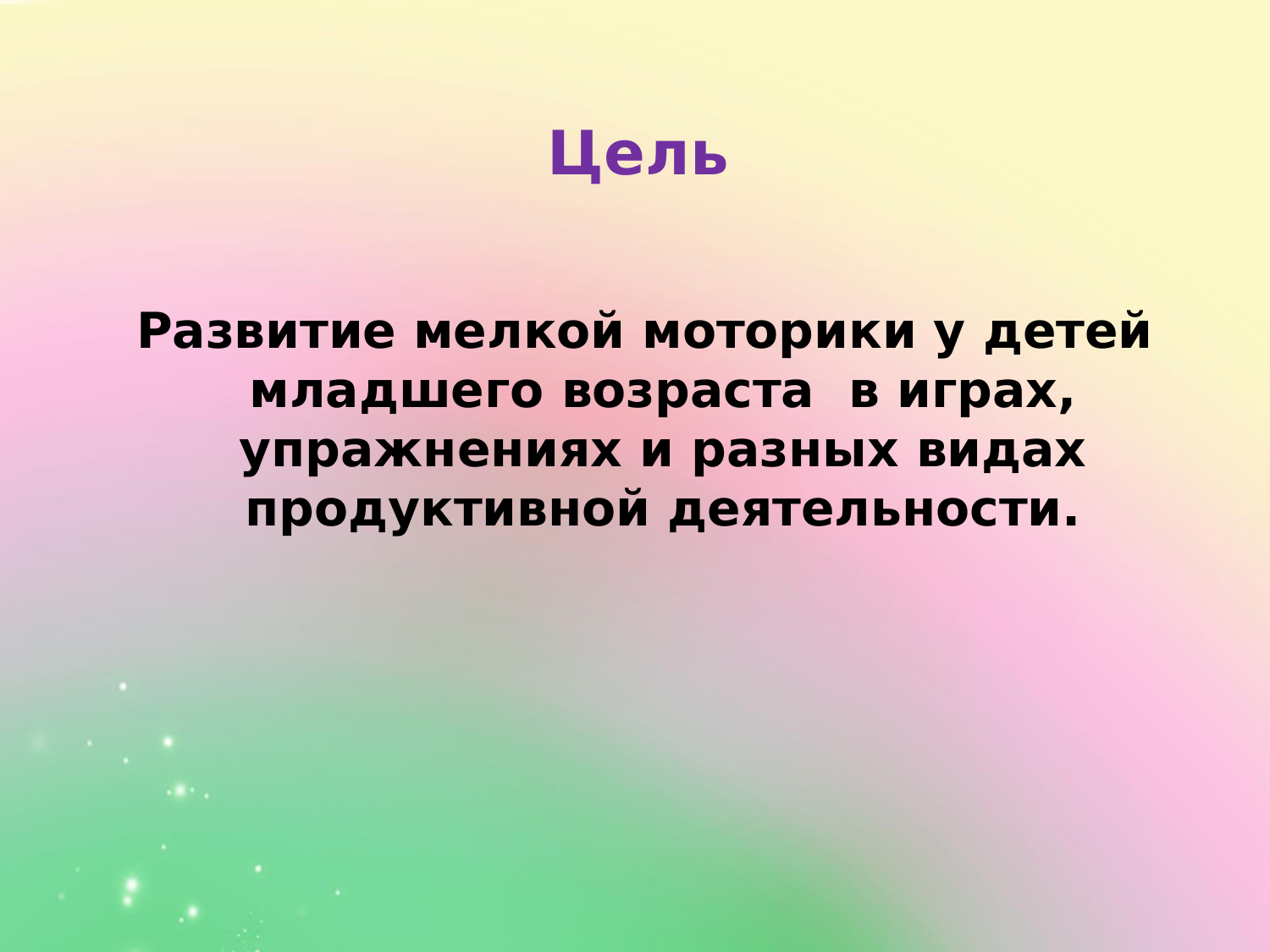

# Цель
Развитие мелкой моторики у детей младшего возраста  в играх, упражнениях и разных видах продуктивной деятельности.